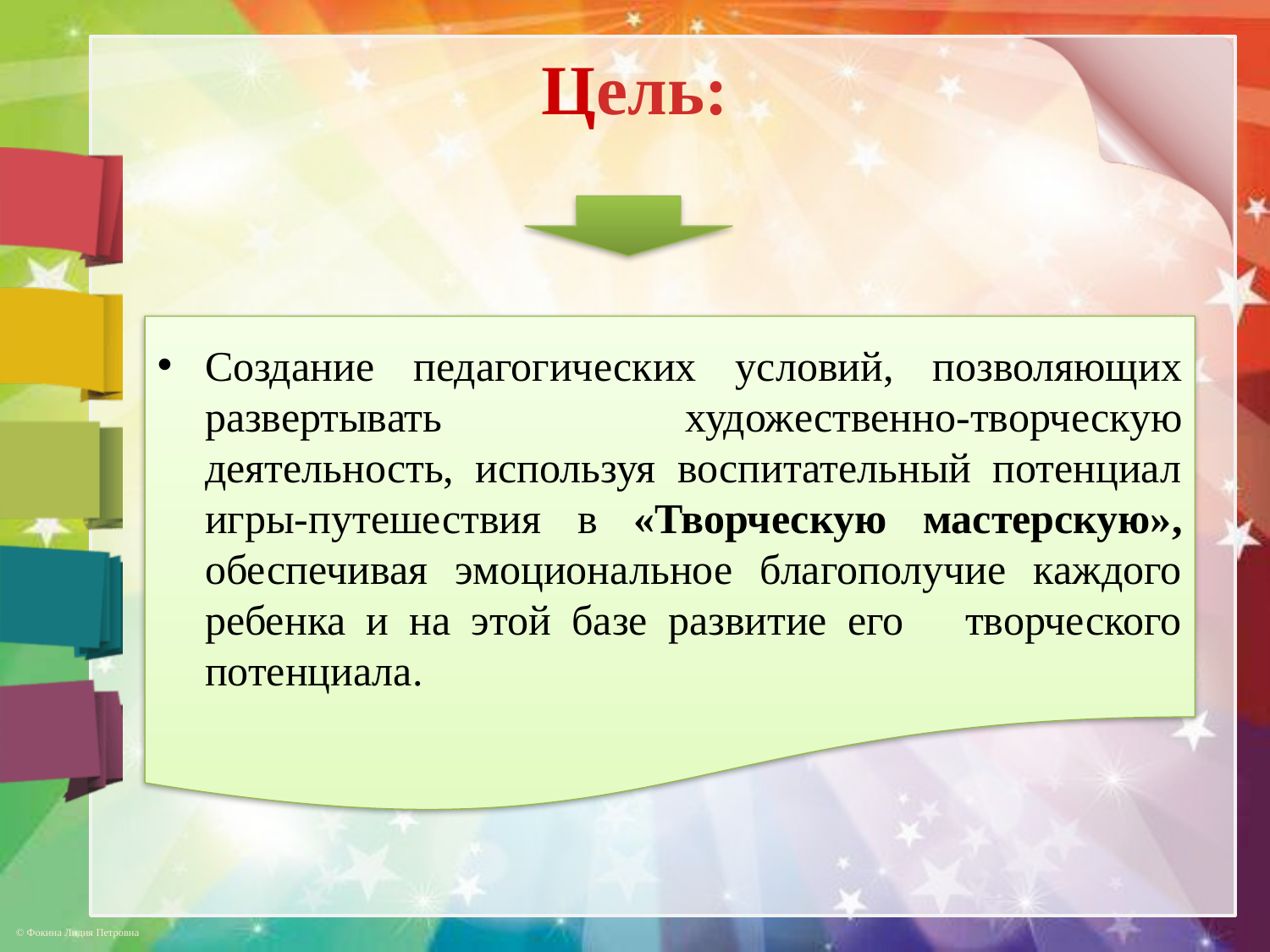

# Цель:

Создание педагогических условий, позволяющих развертывать художественно-творческую деятельность, используя воспитательный потенциал игры-путешествия в «Творческую мастерскую», обеспечивая эмоциональное благополучие каждого ребенка и на этой базе развитие его   творческого потенциала.